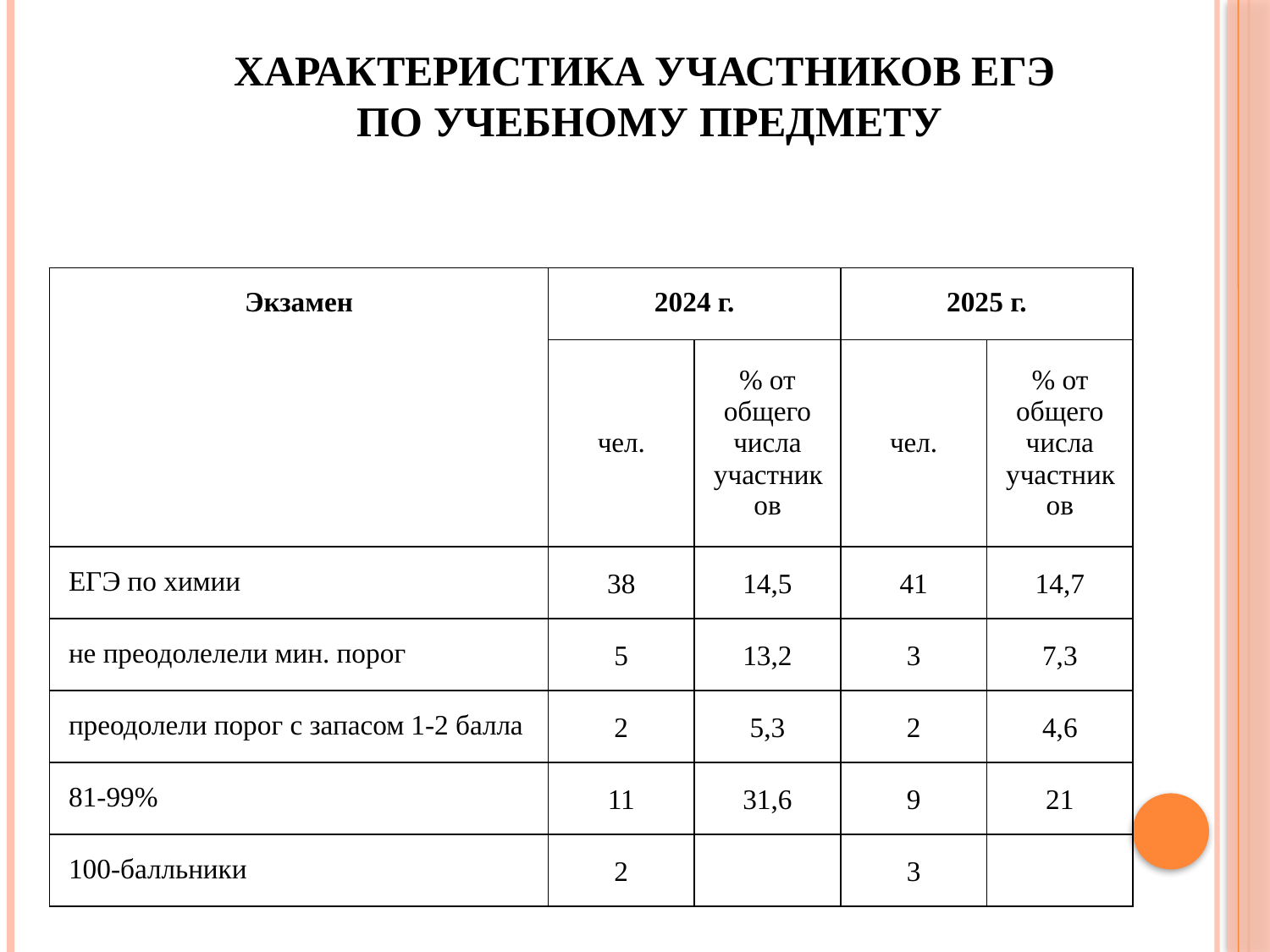

ХАРАКТЕРИСТИКА УЧАСТНИКОВ ЕГЭ
 ПО УЧЕБНОМУ ПРЕДМЕТУ

| Экзамен | 2024 г. |  | 2025 г. |  |
| --- | --- | --- | --- | --- |
|  | чел. | % от общего числа участников | чел. | % от общего числа участников |
| ЕГЭ по химии | 38 | 14,5 | 41 | 14,7 |
| не преодолелели мин. порог | 5 | 13,2 | 3 | 7,3 |
| преодолели порог с запасом 1-2 балла | 2 | 5,3 | 2 | 4,6 |
| 81-99% | 11 | 31,6 | 9 | 21 |
| 100-балльники | 2 |  | 3 |  |